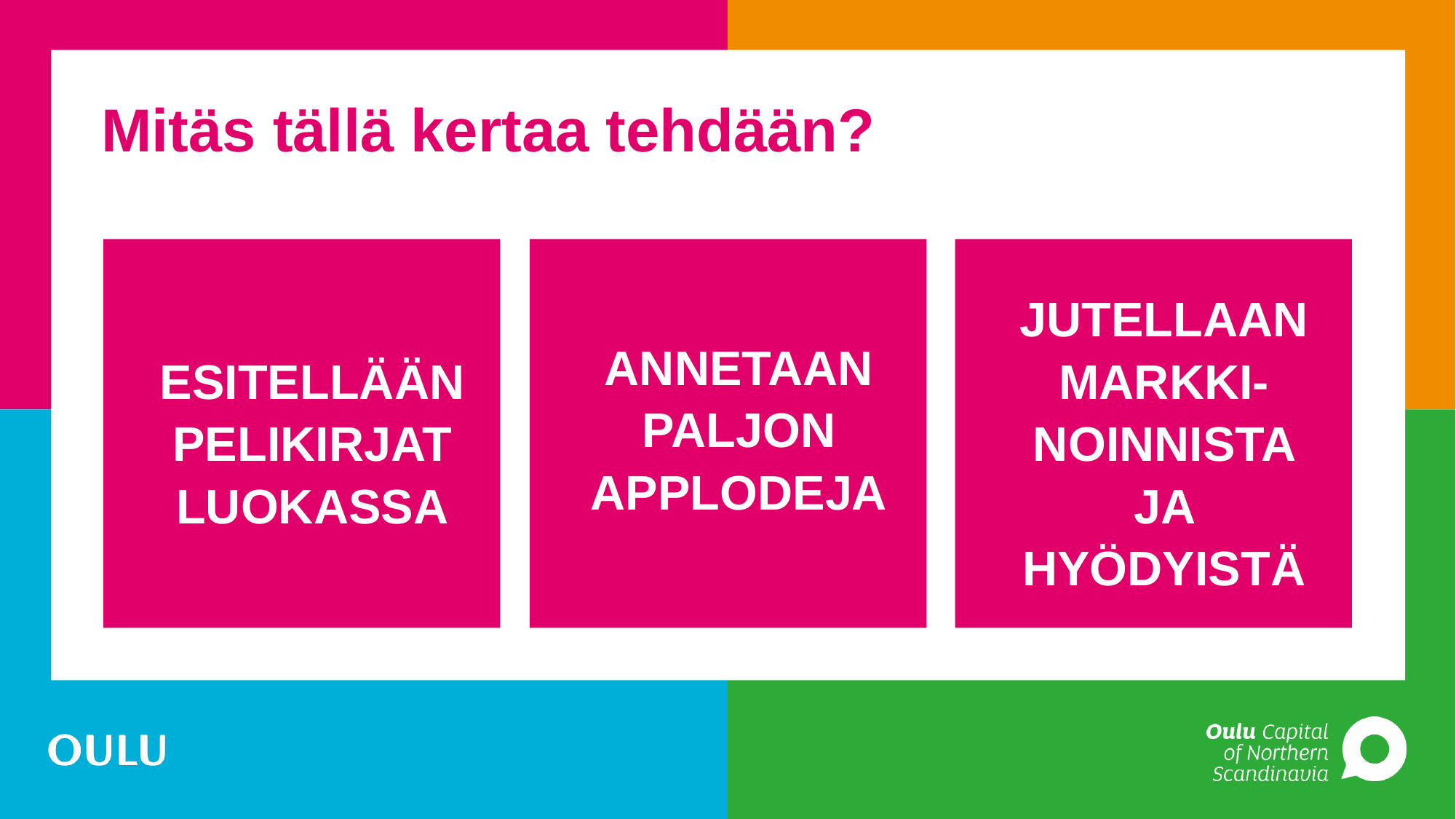

# Mitäs tällä kertaa tehdään?
ESITELLÄÄN PELIKIRJAT LUOKASSA
ANNETAAN PALJON APPLODEJA

JUTELLAAN MARKKI-NOINNISTA JA HYÖDYISTÄ